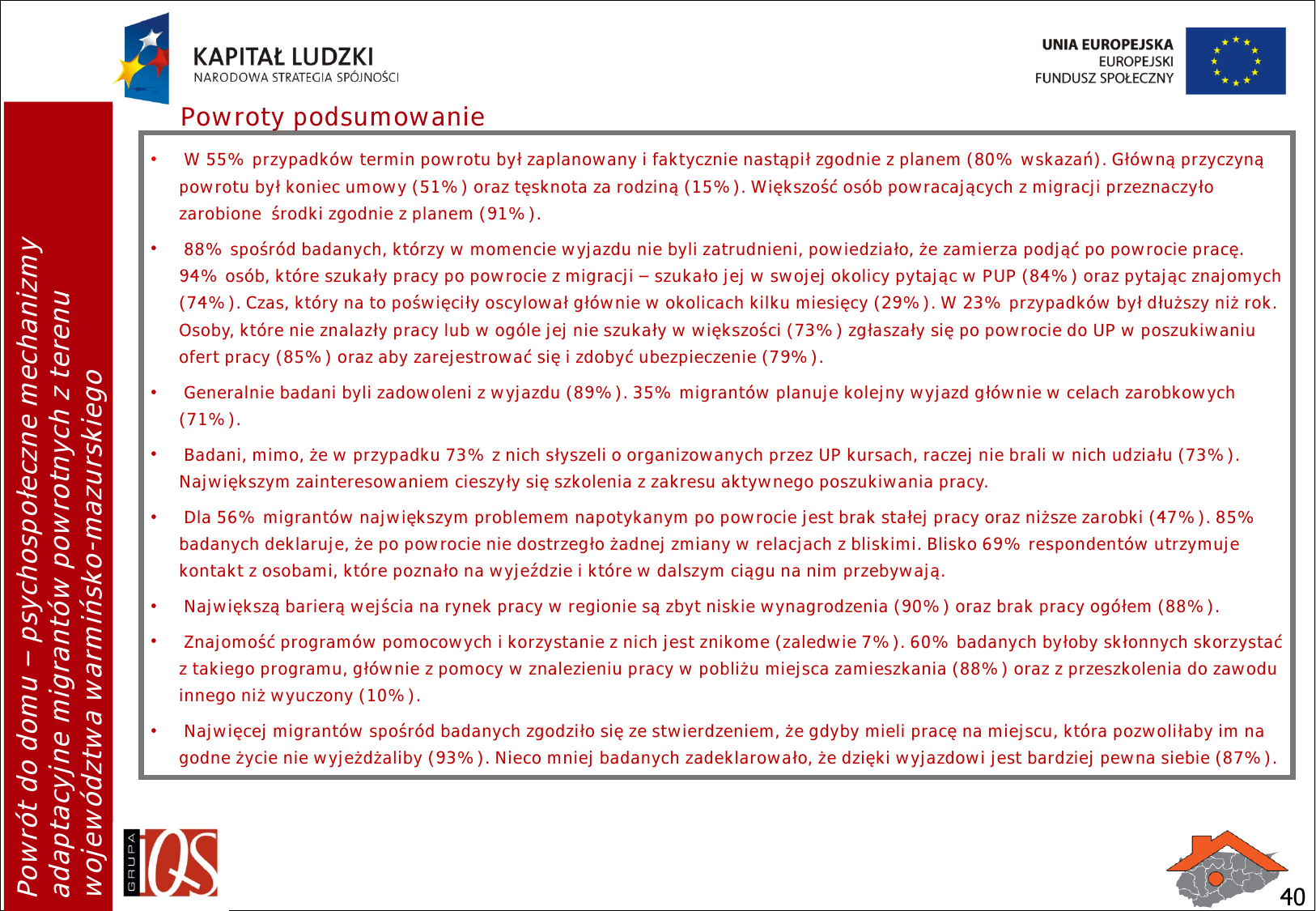

Powroty podsumowanie
 W 55% przypadków termin powrotu był zaplanowany i faktycznie nastąpił zgodnie z planem (80% wskazań). Główną przyczyną powrotu był koniec umowy (51%) oraz tęsknota za rodziną (15%). Większość osób powracających z migracji przeznaczyło zarobione  środki zgodnie z planem (91%).
 88% spośród badanych, którzy w momencie wyjazdu nie byli zatrudnieni, powiedziało, że zamierza podjąć po powrocie pracę. 94% osób, które szukały pracy po powrocie z migracji – szukało jej w swojej okolicy pytając w PUP (84%) oraz pytając znajomych (74%). Czas, który na to poświęciły oscylował głównie w okolicach kilku miesięcy (29%). W 23% przypadków był dłuższy niż rok. Osoby, które nie znalazły pracy lub w ogóle jej nie szukały w większości (73%) zgłaszały się po powrocie do UP w poszukiwaniu ofert pracy (85%) oraz aby zarejestrować się i zdobyć ubezpieczenie (79%).
 Generalnie badani byli zadowoleni z wyjazdu (89%). 35% migrantów planuje kolejny wyjazd głównie w celach zarobkowych (71%).
 Badani, mimo, że w przypadku 73% z nich słyszeli o organizowanych przez UP kursach, raczej nie brali w nich udziału (73%). Największym zainteresowaniem cieszyły się szkolenia z zakresu aktywnego poszukiwania pracy.
 Dla 56% migrantów największym problemem napotykanym po powrocie jest brak stałej pracy oraz niższe zarobki (47%). 85% badanych deklaruje, że po powrocie nie dostrzegło żadnej zmiany w relacjach z bliskimi. Blisko 69% respondentów utrzymuje kontakt z osobami, które poznało na wyjeździe i które w dalszym ciągu na nim przebywają.
 Największą barierą wejścia na rynek pracy w regionie są zbyt niskie wynagrodzenia (90%) oraz brak pracy ogółem (88%).
 Znajomość programów pomocowych i korzystanie z nich jest znikome (zaledwie 7%). 60% badanych byłoby skłonnych skorzystać z takiego programu, głównie z pomocy w znalezieniu pracy w pobliżu miejsca zamieszkania (88%) oraz z przeszkolenia do zawodu innego niż wyuczony (10%).
 Najwięcej migrantów spośród badanych zgodziło się ze stwierdzeniem, że gdyby mieli pracę na miejscu, która pozwoliłaby im na godne życie nie wyjeżdżaliby (93%). Nieco mniej badanych zadeklarowało, że dzięki wyjazdowi jest bardziej pewna siebie (87%).
40